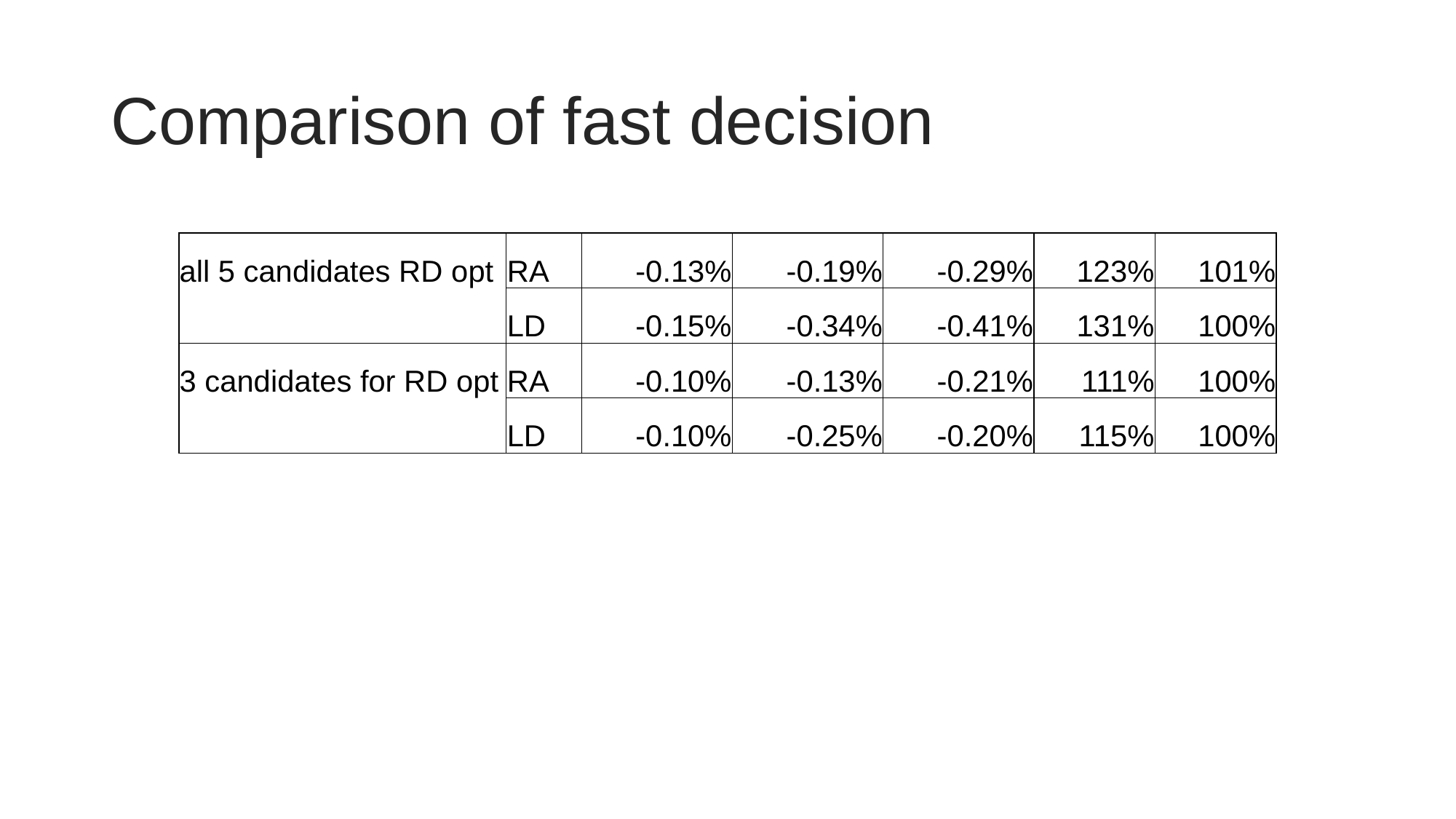

# Comparison of fast decision
| all 5 candidates RD opt | RA | -0.13% | -0.19% | -0.29% | 123% | 101% |
| --- | --- | --- | --- | --- | --- | --- |
|  | LD | -0.15% | -0.34% | -0.41% | 131% | 100% |
| 3 candidates for RD opt | RA | -0.10% | -0.13% | -0.21% | 111% | 100% |
|  | LD | -0.10% | -0.25% | -0.20% | 115% | 100% |